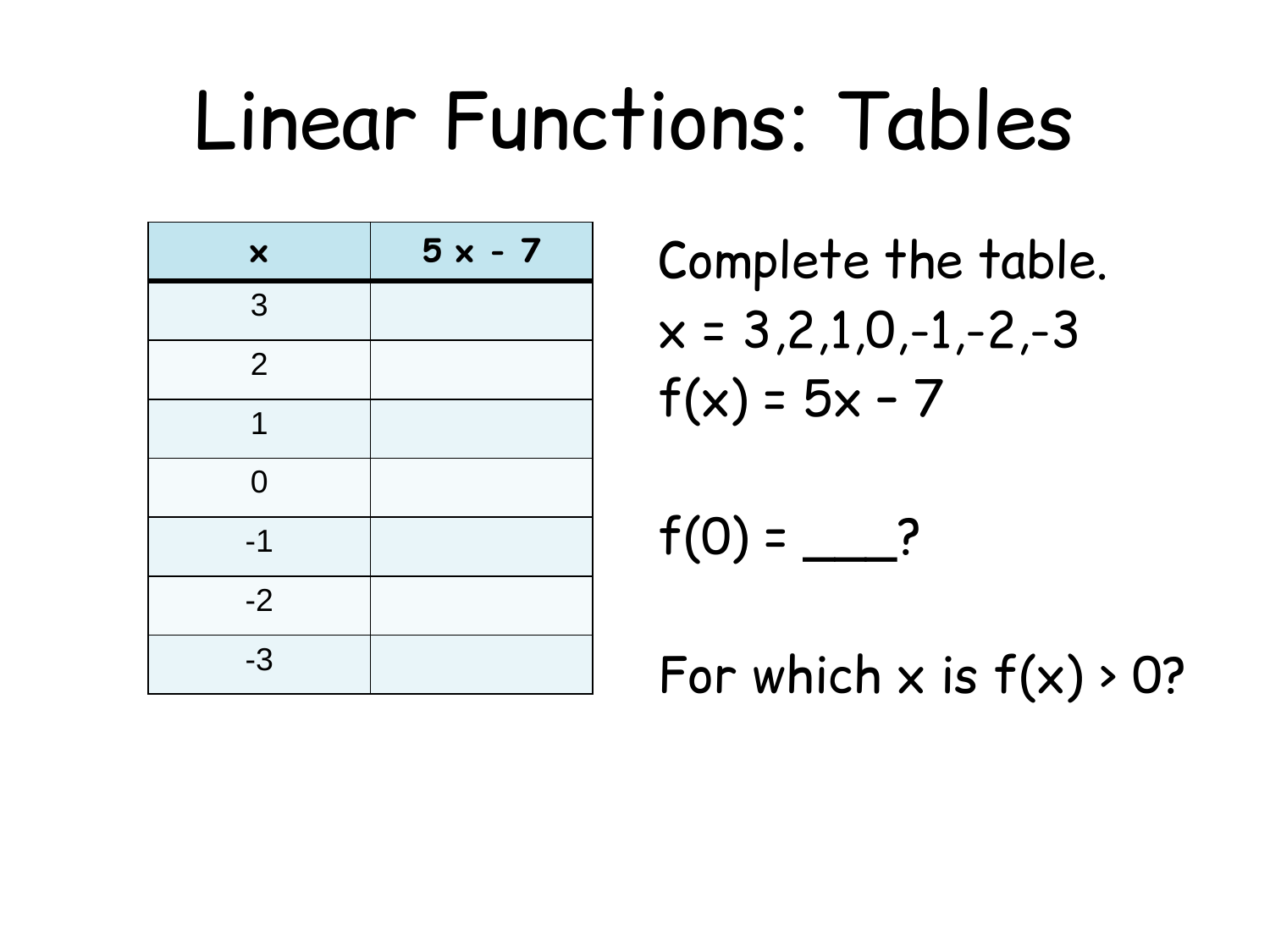

Linear Functions: Tables
| x | 5 x - 7 |
| --- | --- |
| 3 |  |
| 2 |  |
| 1 |  |
| 0 |  |
| -1 |  |
| -2 |  |
| -3 |  |
Complete the table.
x = 3,2,1,0,-1,-2,-3
f(x) = 5x – 7

f(0) = ___?

For which x is f(x) > 0?